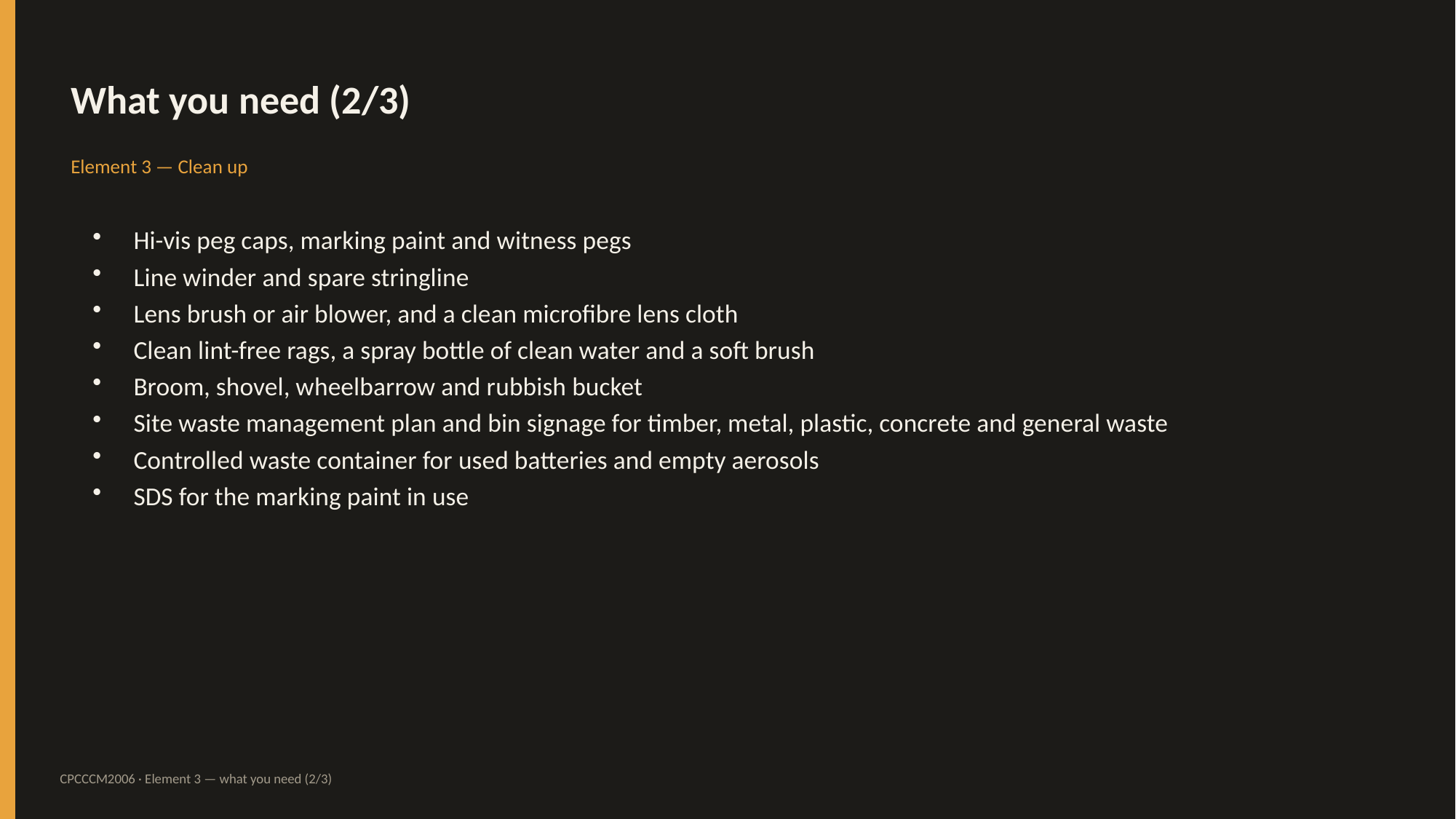

What you need (2/3)
Element 3 — Clean up
Hi-vis peg caps, marking paint and witness pegs
Line winder and spare stringline
Lens brush or air blower, and a clean microfibre lens cloth
Clean lint-free rags, a spray bottle of clean water and a soft brush
Broom, shovel, wheelbarrow and rubbish bucket
Site waste management plan and bin signage for timber, metal, plastic, concrete and general waste
Controlled waste container for used batteries and empty aerosols
SDS for the marking paint in use
CPCCCM2006 · Element 3 — what you need (2/3)